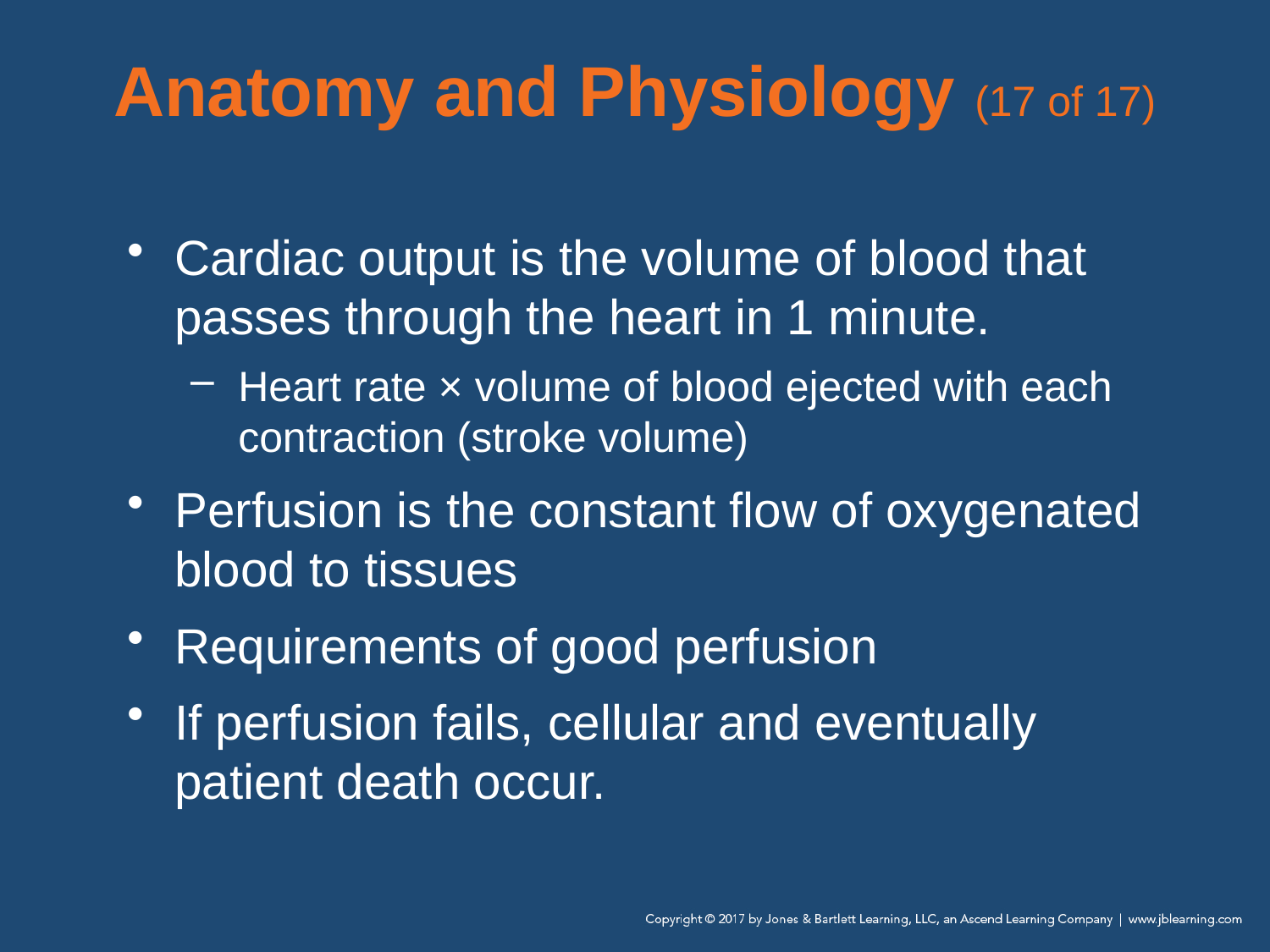

# Anatomy and Physiology (17 of 17)
Cardiac output is the volume of blood that passes through the heart in 1 minute.
Heart rate × volume of blood ejected with each contraction (stroke volume)
Perfusion is the constant flow of oxygenated blood to tissues
Requirements of good perfusion
If perfusion fails, cellular and eventually patient death occur.